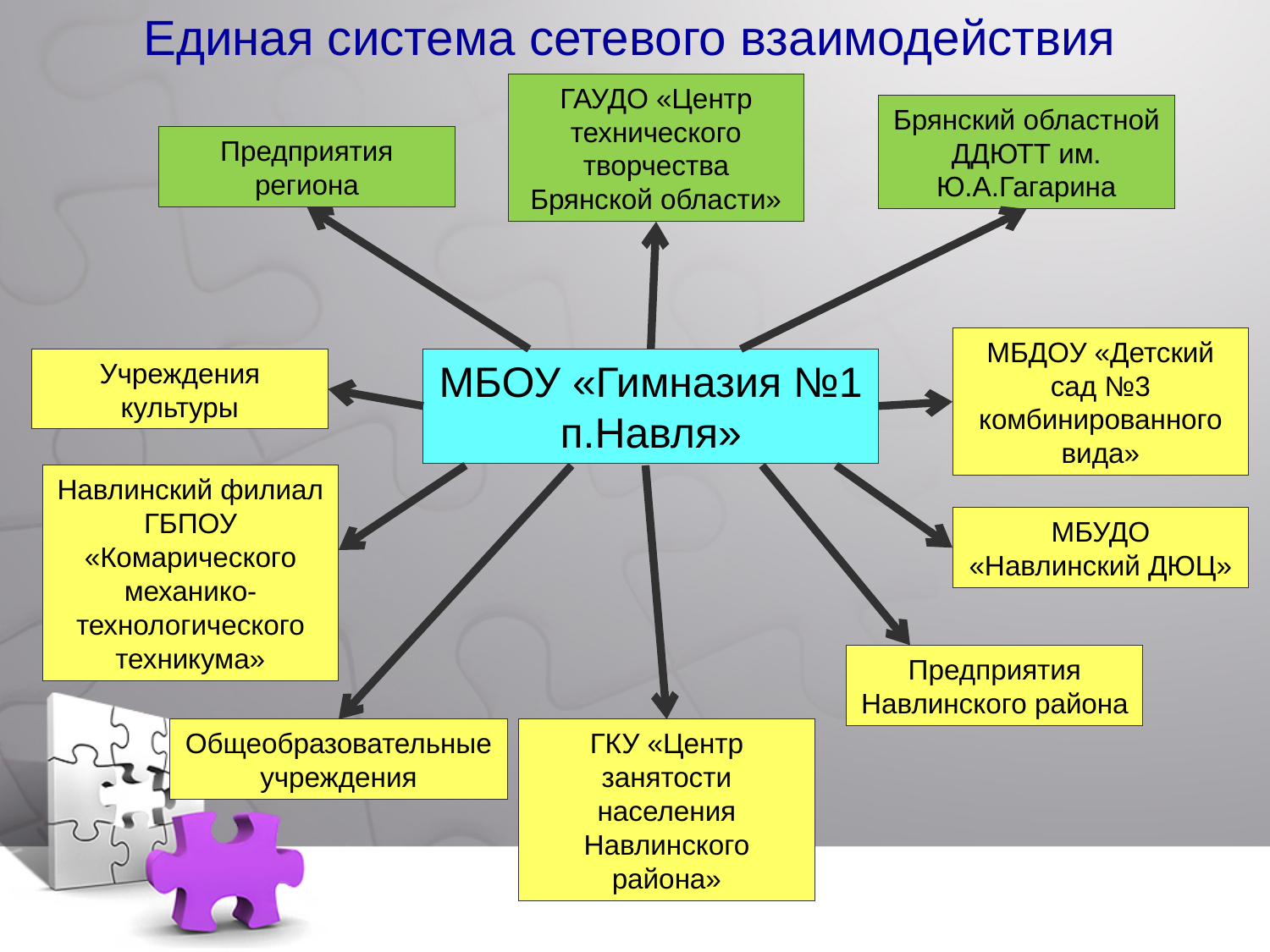

Единая система сетевого взаимодействия
ГАУДО «Центр технического творчества Брянской области»
Брянский областной ДДЮТТ им. Ю.А.Гагарина
Предприятия региона
МБДОУ «Детский сад №3 комбинированного вида»
Учреждения культуры
МБОУ «Гимназия №1 п.Навля»
Навлинский филиал ГБПОУ «Комарического механико-технологического техникума»
МБУДО «Навлинский ДЮЦ»
Предприятия Навлинского района
Общеобразовательные учреждения
ГКУ «Центр занятости населения Навлинского района»